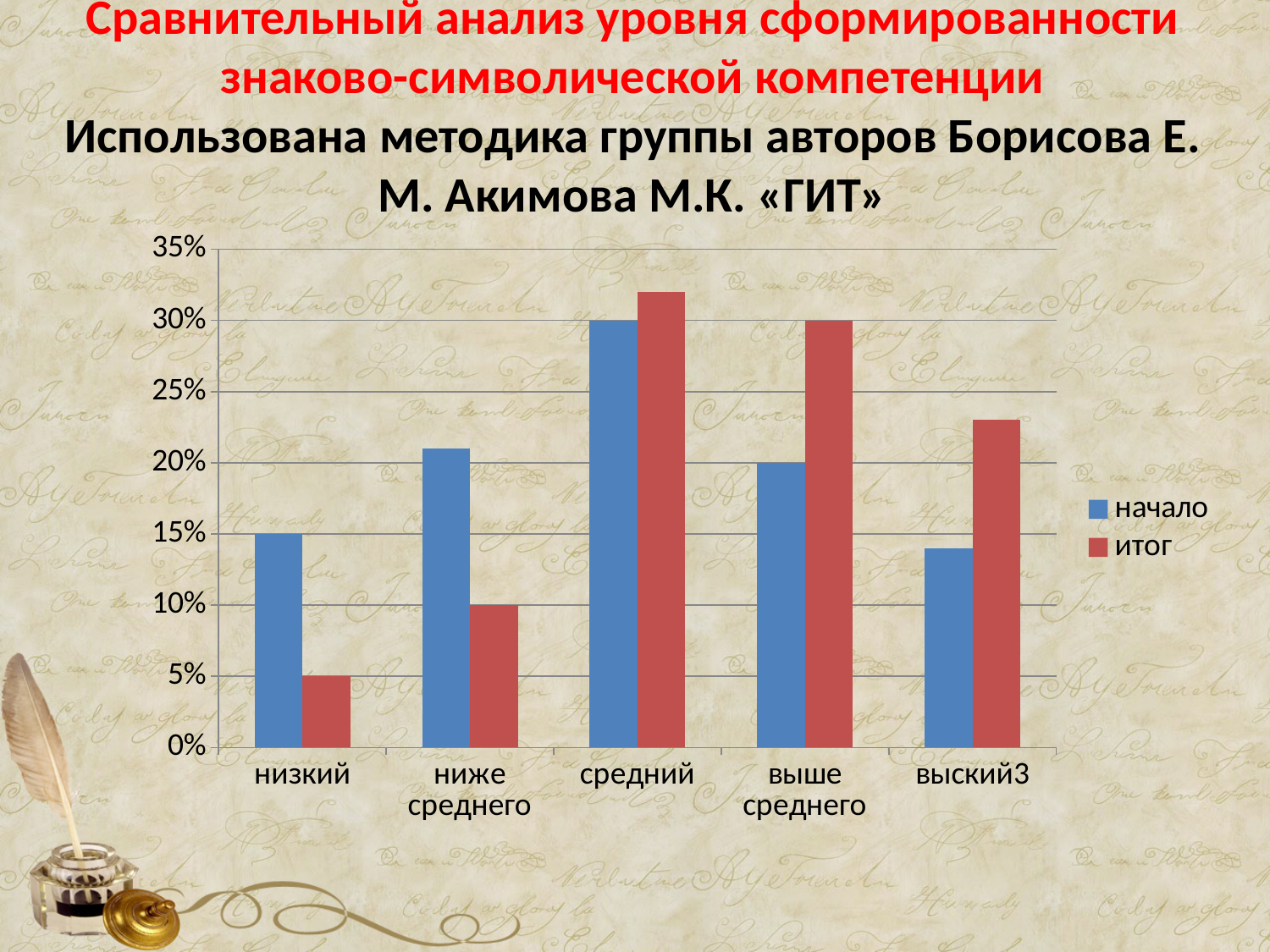

# Сравнительный анализ уровня сформированности знаково-символической компетенции Использована методика группы авторов Борисова Е. М. Акимова М.К. «ГИТ»

### Chart

| Category | начало | итог |
|---|---|---|
| низкий | 0.15 | 0.05 |
| ниже среднего | 0.21 | 0.1 |
| средний | 0.3 | 0.32 |
| выше среднего | 0.2 | 0.3 |
| выский3 | 0.14 | 0.23 |